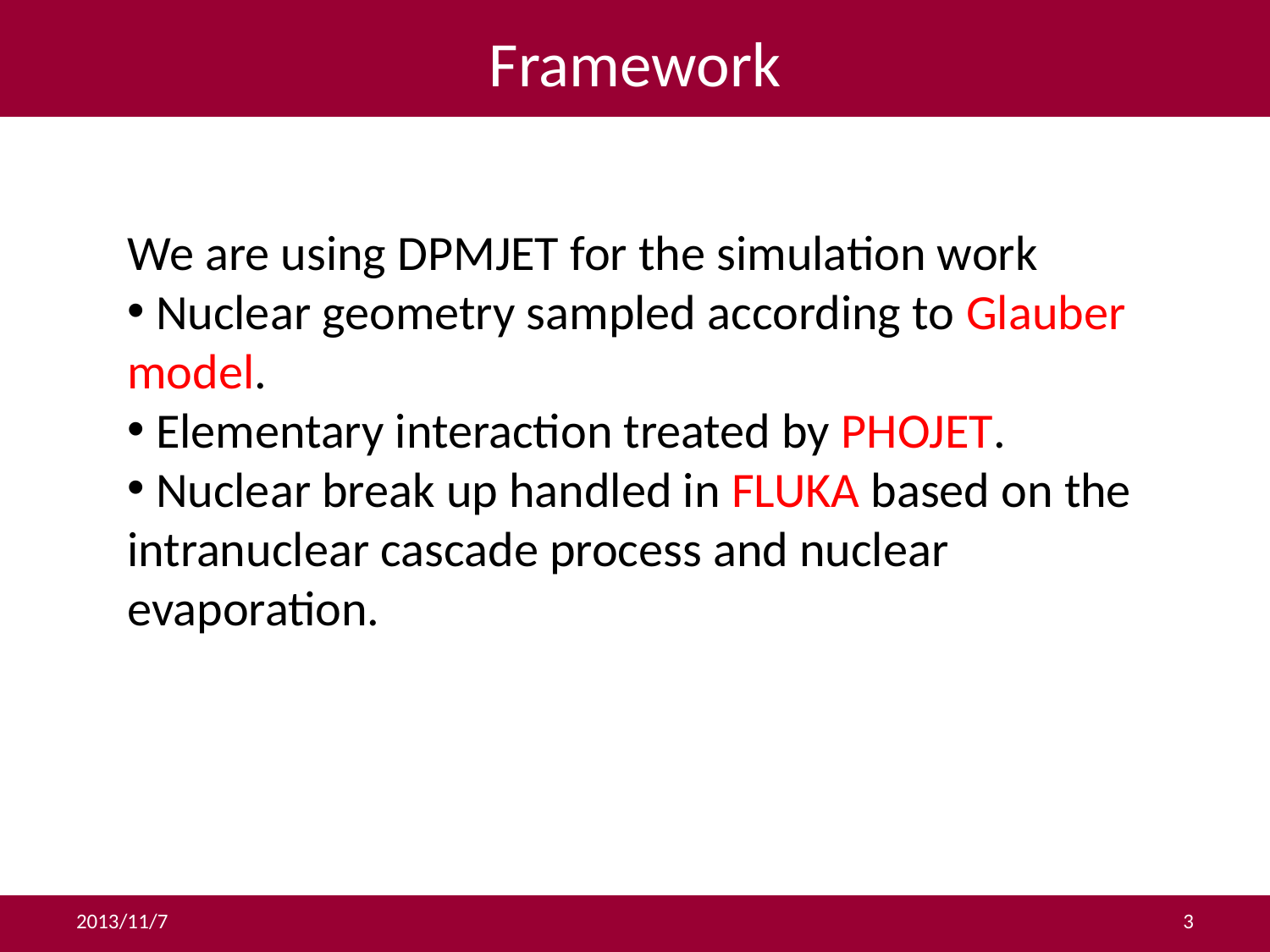

# Framework
We are using DPMJET for the simulation work
 Nuclear geometry sampled according to Glauber model.
 Elementary interaction treated by PHOJET.
 Nuclear break up handled in FLUKA based on the intranuclear cascade process and nuclear evaporation.

2013/11/7
3